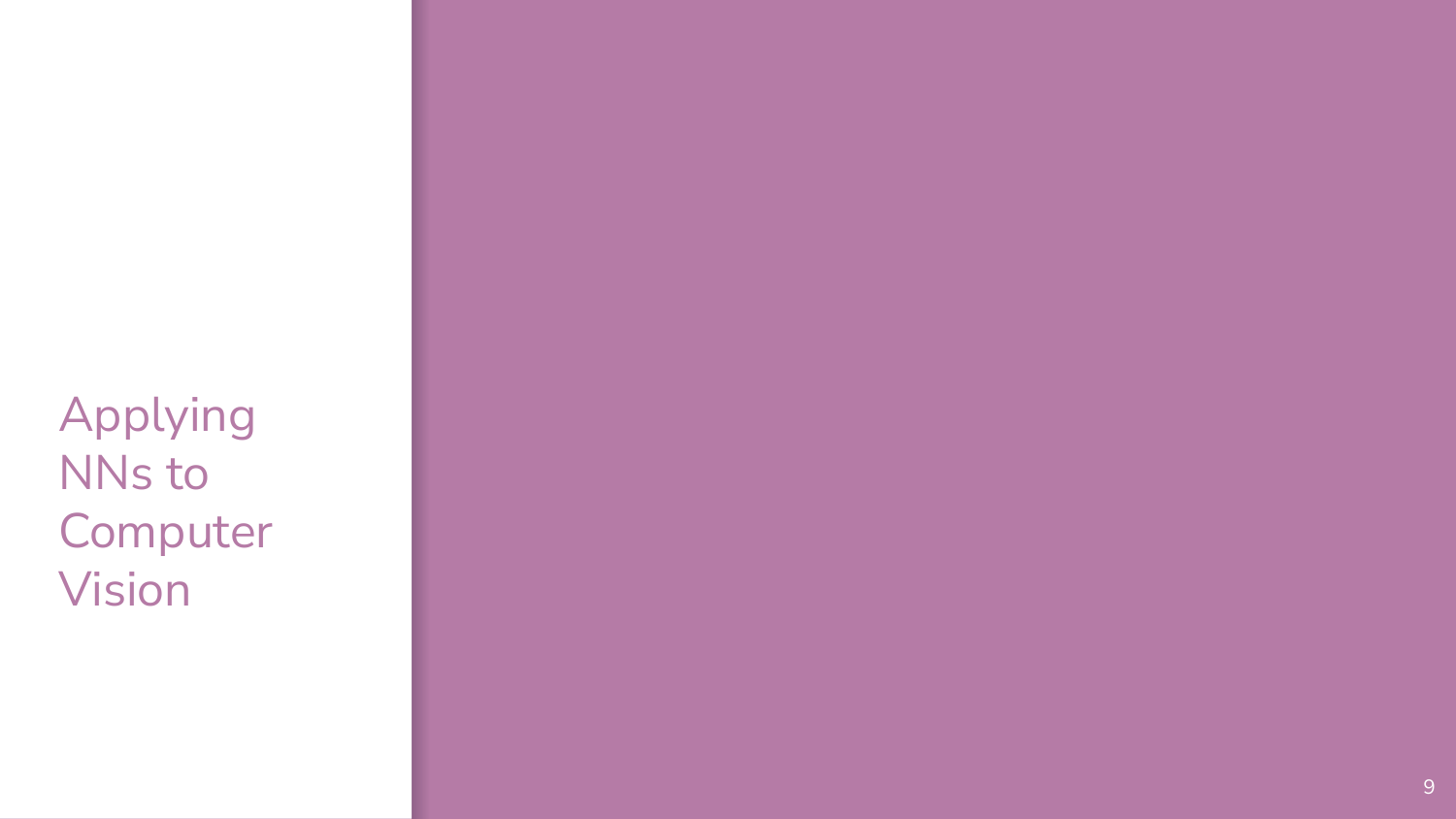

# Applying NNs to Computer Vision

9